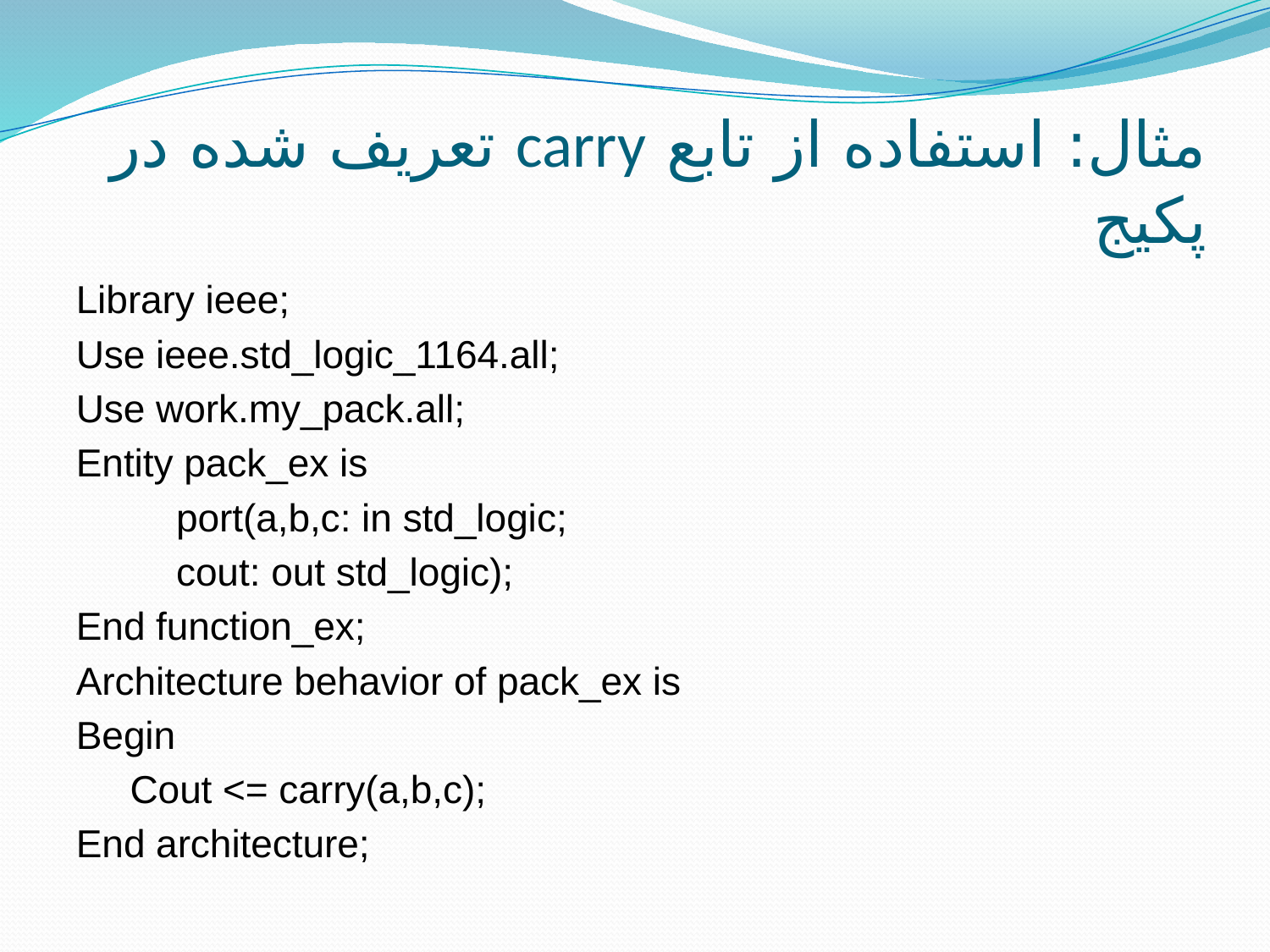

# مثال: استفاده از تابع carry تعریف شده در پکیج
Library ieee;
Use ieee.std_logic_1164.all;
Use work.my_pack.all;
Entity pack_ex is
	port(a,b,c: in std_logic;
		cout: out std_logic);
End function_ex;
Architecture behavior of pack_ex is
Begin
     Cout <= carry(a,b,c);
End architecture;